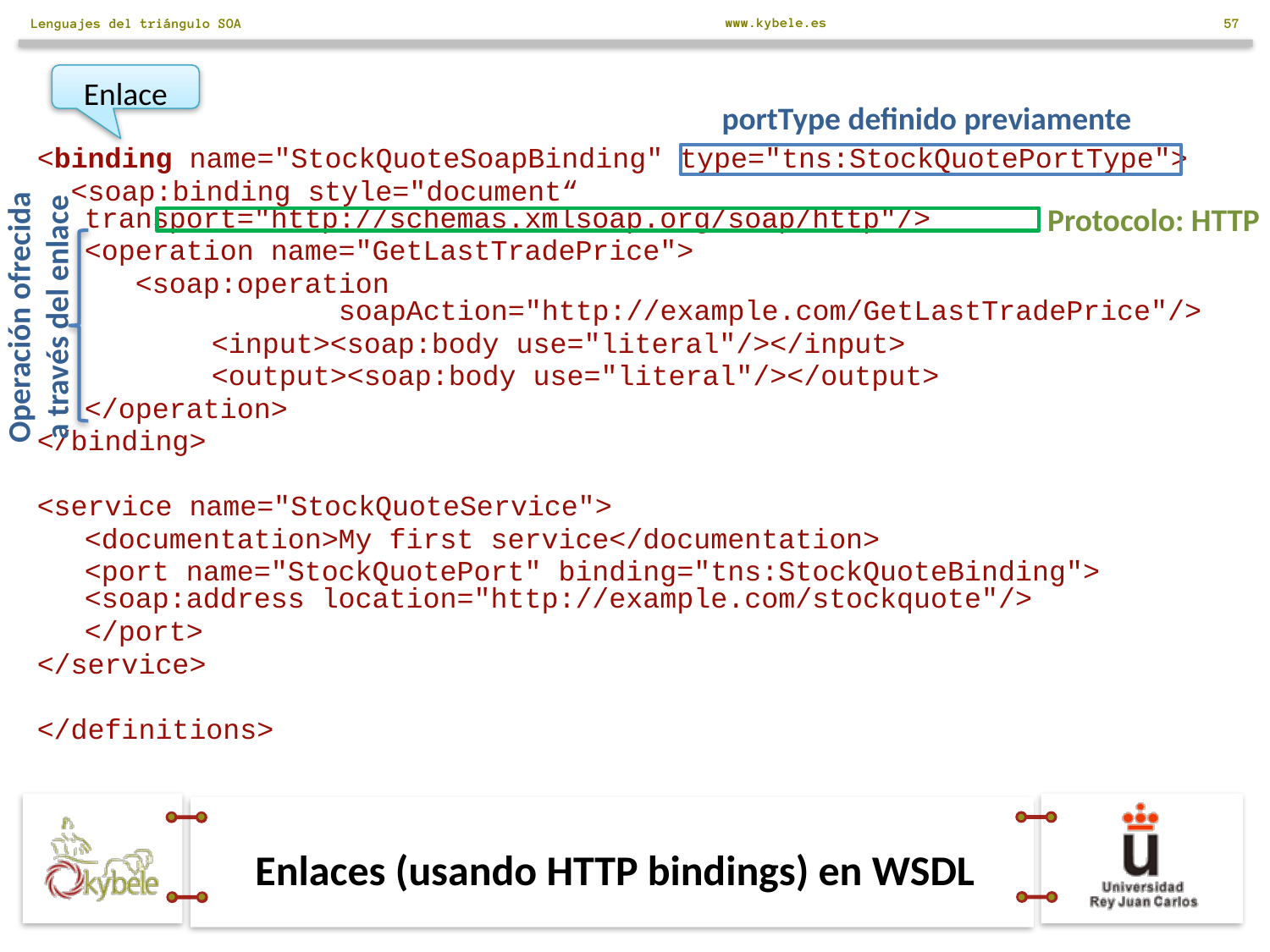

Lenguajes del triángulo SOA
57
Enlace
portType definido previamente
<binding name="StockQuoteSoapBinding" type="tns:StockQuotePortType">
  <soap:binding style="document“ 	transport="http://schemas.xmlsoap.org/soap/http"/>
  	<operation name="GetLastTradePrice">
	   <soap:operation 						            		soapAction="http://example.com/GetLastTradePrice"/>
		<input><soap:body use="literal"/></input>
		<output><soap:body use="literal"/></output>
	</operation>
</binding>

<service name="StockQuoteService">
	<documentation>My first service</documentation>
 	<port name="StockQuotePort" binding="tns:StockQuoteBinding"> 	<soap:address location="http://example.com/stockquote"/>
 	</port>
</service>

</definitions>

Protocolo: HTTP

Operación ofrecida
a través del enlace
# Enlaces (usando HTTP bindings) en WSDL